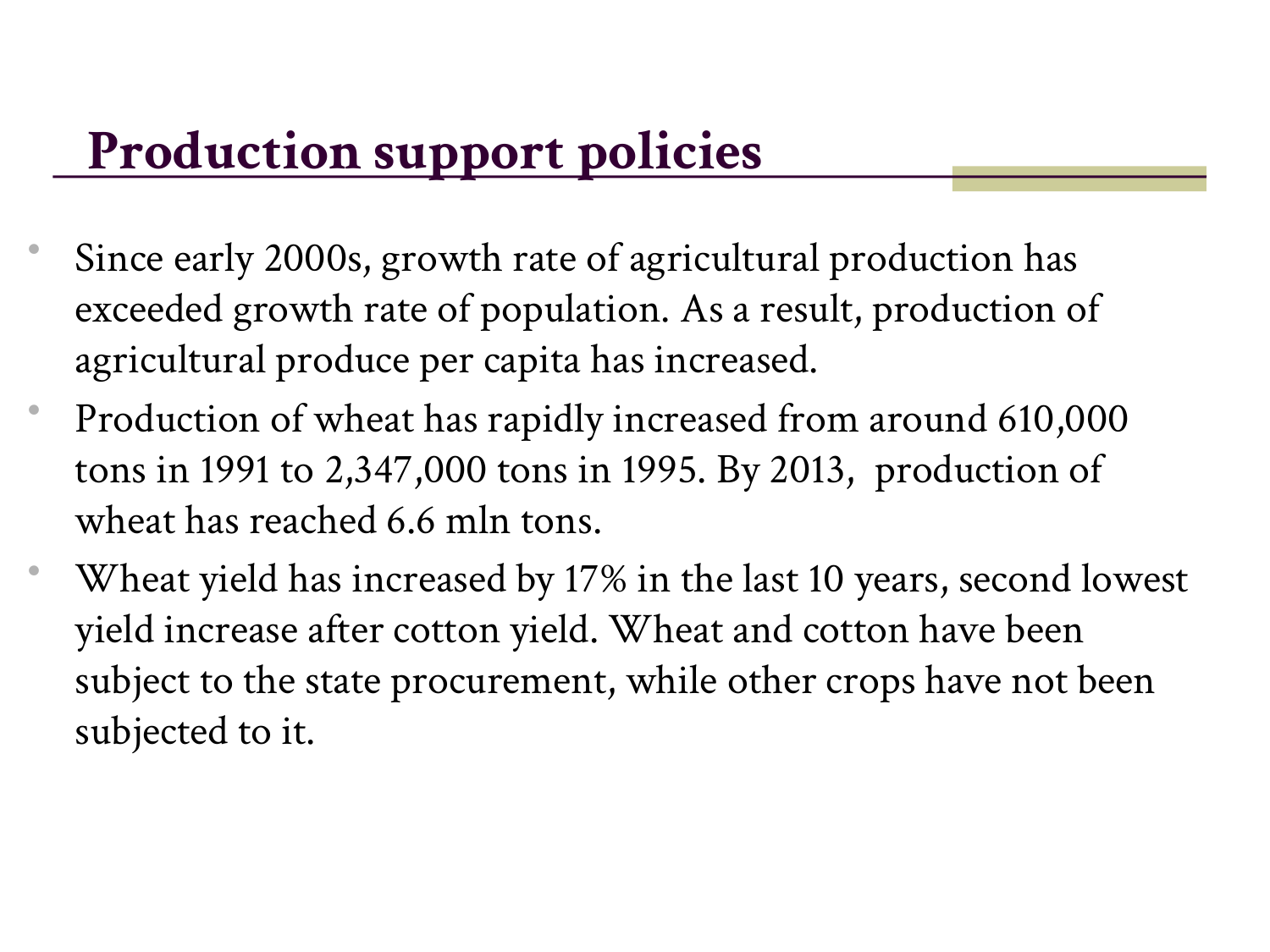

# Production support policies
Since early 2000s, growth rate of agricultural production has exceeded growth rate of population. As a result, production of agricultural produce per capita has increased.
Production of wheat has rapidly increased from around 610,000 tons in 1991 to 2,347,000 tons in 1995. By 2013,  production of wheat has reached 6.6 mln tons.
Wheat yield has increased by 17% in the last 10 years, second lowest yield increase after cotton yield. Wheat and cotton have been subject to the state procurement, while other crops have not been subjected to it.